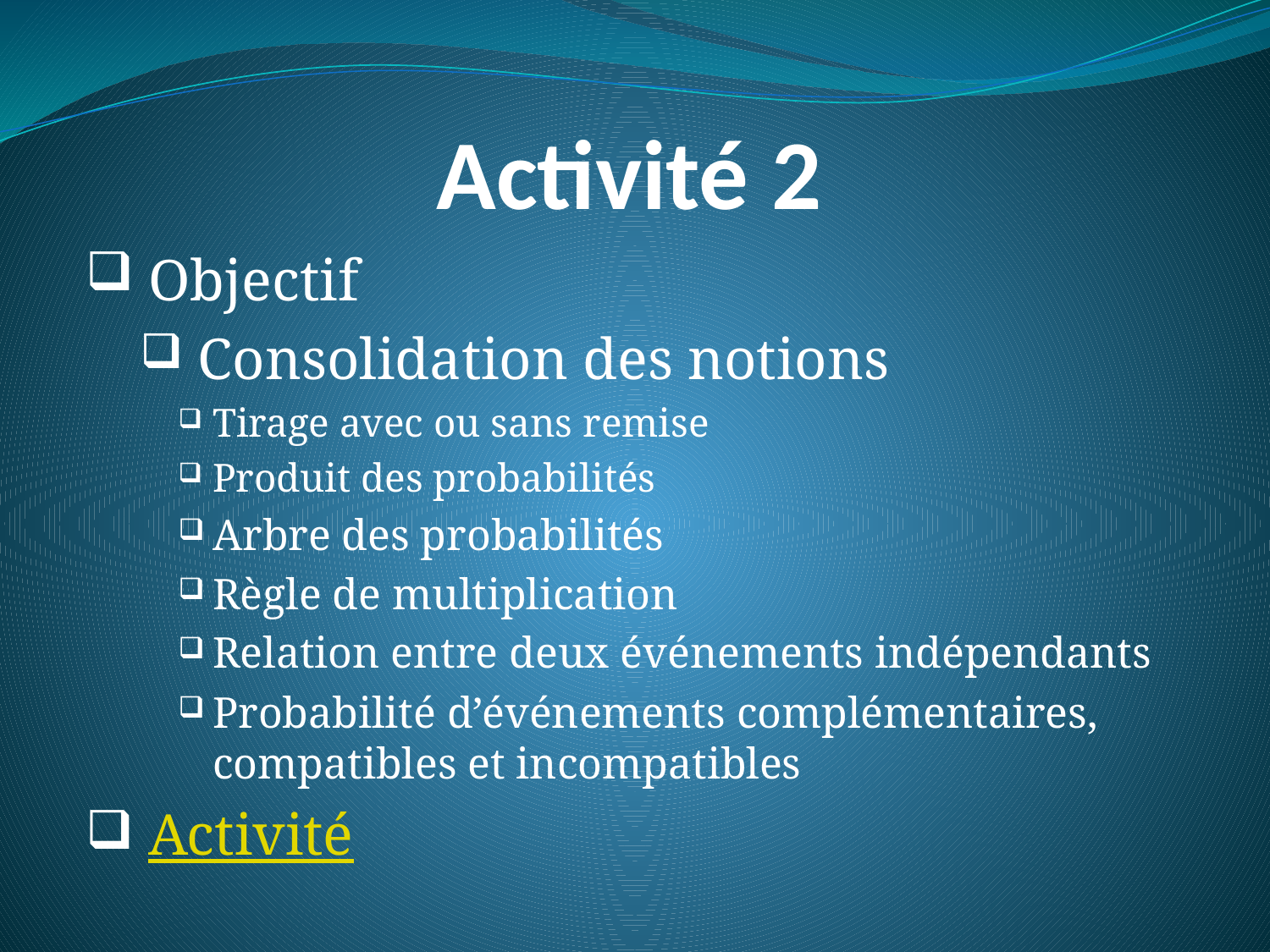

# Activité 2
 Objectif
 Consolidation des notions
Tirage avec ou sans remise
Produit des probabilités
Arbre des probabilités
Règle de multiplication
Relation entre deux événements indépendants
Probabilité d’événements complémentaires, compatibles et incompatibles
 Activité